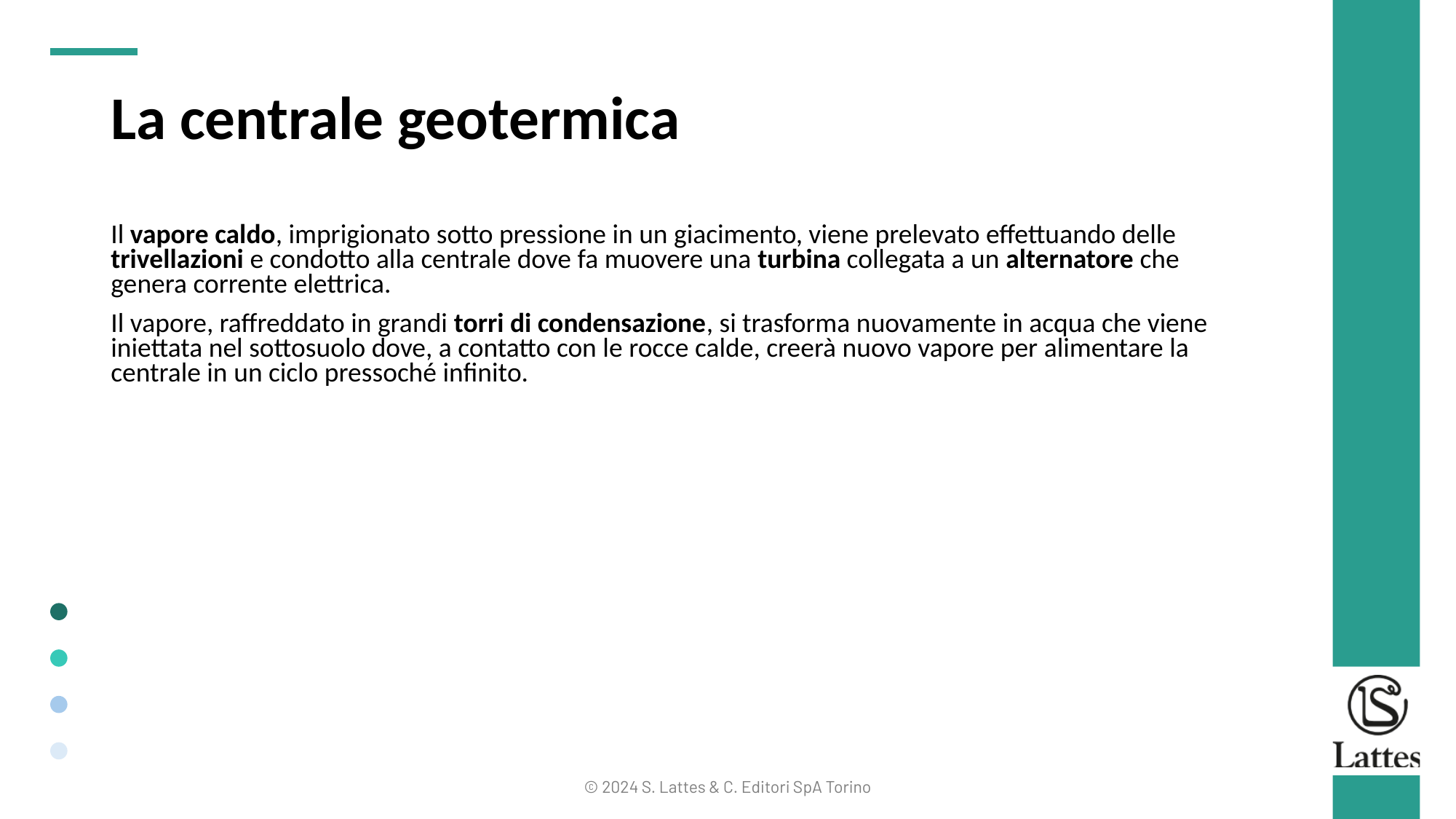

La centrale geotermica
Il vapore caldo, imprigionato sotto pressione in un giacimento, viene prelevato effettuando delle trivellazioni e condotto alla centrale dove fa muovere una turbina collegata a un alternatore che genera corrente elettrica.
Il vapore, raffreddato in grandi torri di condensazione, si trasforma nuovamente in acqua che viene iniettata nel sottosuolo dove, a contatto con le rocce calde, creerà nuovo vapore per alimentare la centrale in un ciclo pressoché infinito.